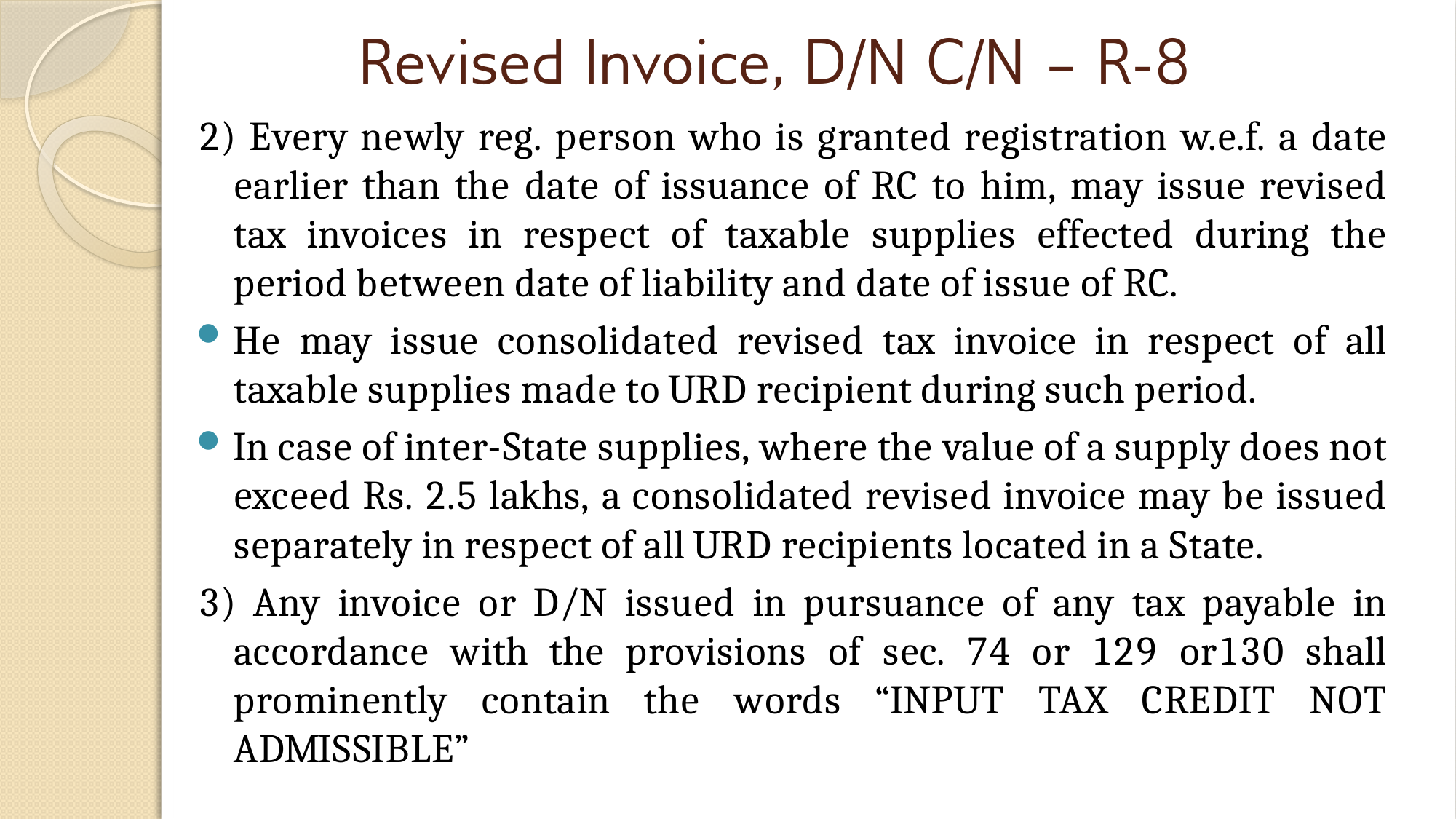

# Revised Invoice, D/N C/N – R-8
2) Every newly reg. person who is granted registration w.e.f. a date earlier than the date of issuance of RC to him, may issue revised tax invoices in respect of taxable supplies effected during the period between date of liability and date of issue of RC.
He may issue consolidated revised tax invoice in respect of all taxable supplies made to URD recipient during such period.
In case of inter-State supplies, where the value of a supply does not exceed Rs. 2.5 lakhs, a consolidated revised invoice may be issued separately in respect of all URD recipients located in a State.
3) Any invoice or D/N issued in pursuance of any tax payable in accordance with the provisions of sec. 74 or 129 or130 shall prominently contain the words “INPUT TAX CREDIT NOT ADMISSIBLE”